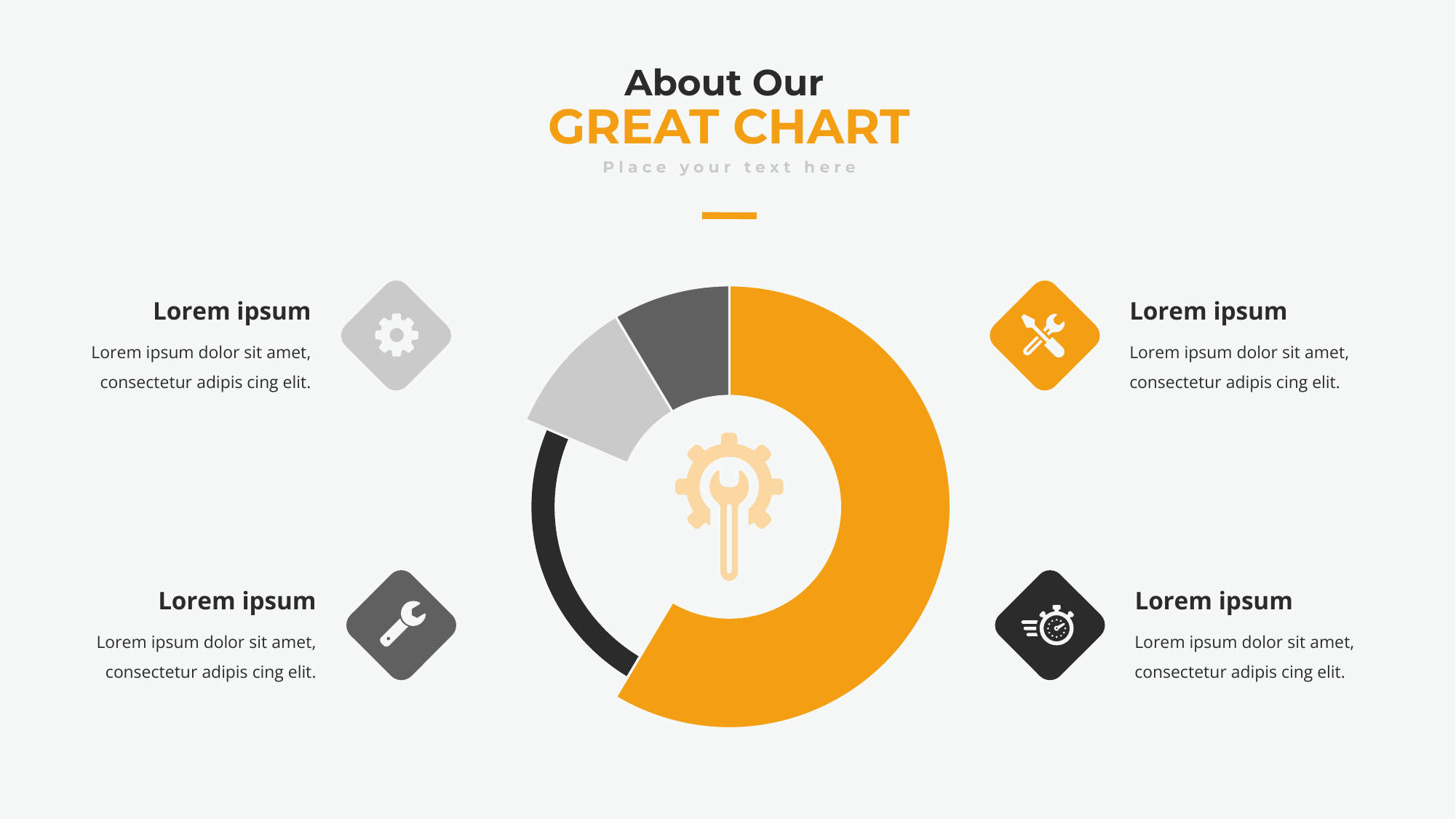

About Our
GREAT CHART
Place your text here
Lorem ipsum
Lorem ipsum dolor sit amet, consectetur adipis cing elit.

### Chart

| Category | Sales |
|---|---|
| 1st Qtr | 8.2 |
| 2nd Qtr | 3.2 |
| 3rd Qtr | 1.4 |
| 4th Qtr | 1.2 |

Lorem ipsum
Lorem ipsum dolor sit amet, consectetur adipis cing elit.

Lorem ipsum
Lorem ipsum dolor sit amet, consectetur adipis cing elit.

Lorem ipsum
Lorem ipsum dolor sit amet, consectetur adipis cing elit.